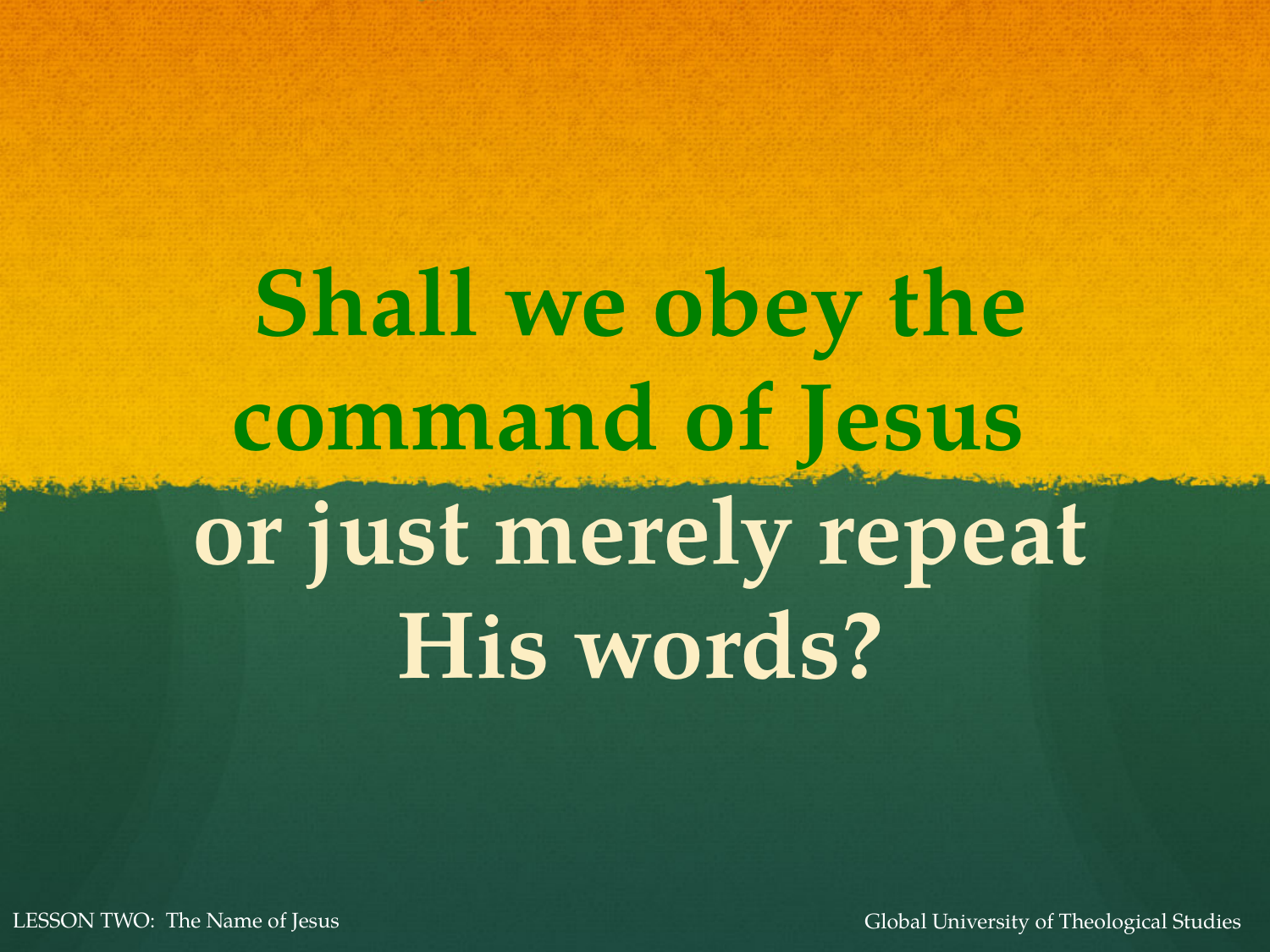

# Shall we obey the command of Jesus or just merely repeat His words?
Global University of Theological Studies
LESSON TWO:  The Name of Jesus